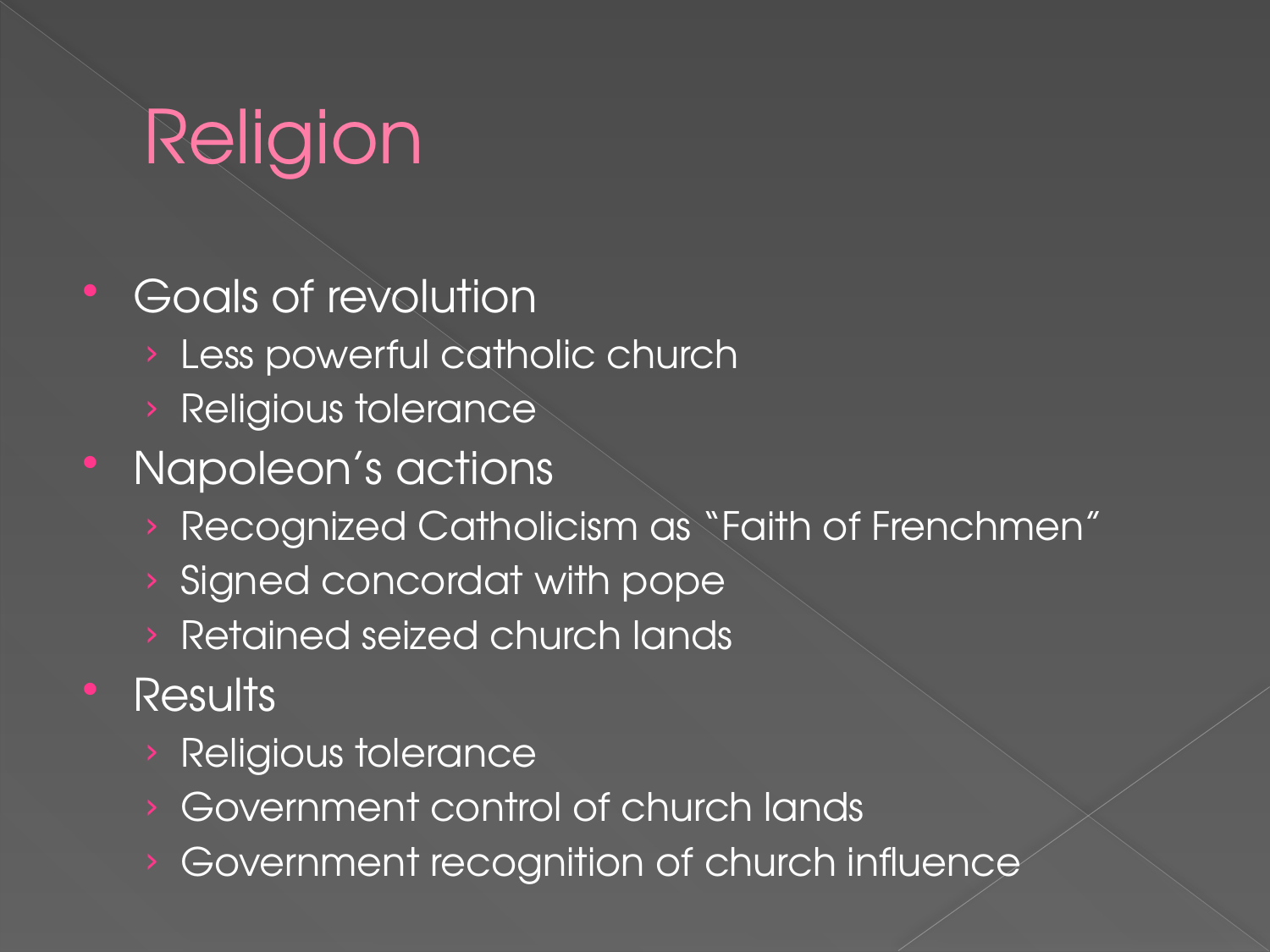

# Religion
Goals of revolution
Less powerful catholic church
Religious tolerance
Napoleon’s actions
Recognized Catholicism as “Faith of Frenchmen”
Signed concordat with pope
Retained seized church lands
Results
Religious tolerance
Government control of church lands
Government recognition of church influence